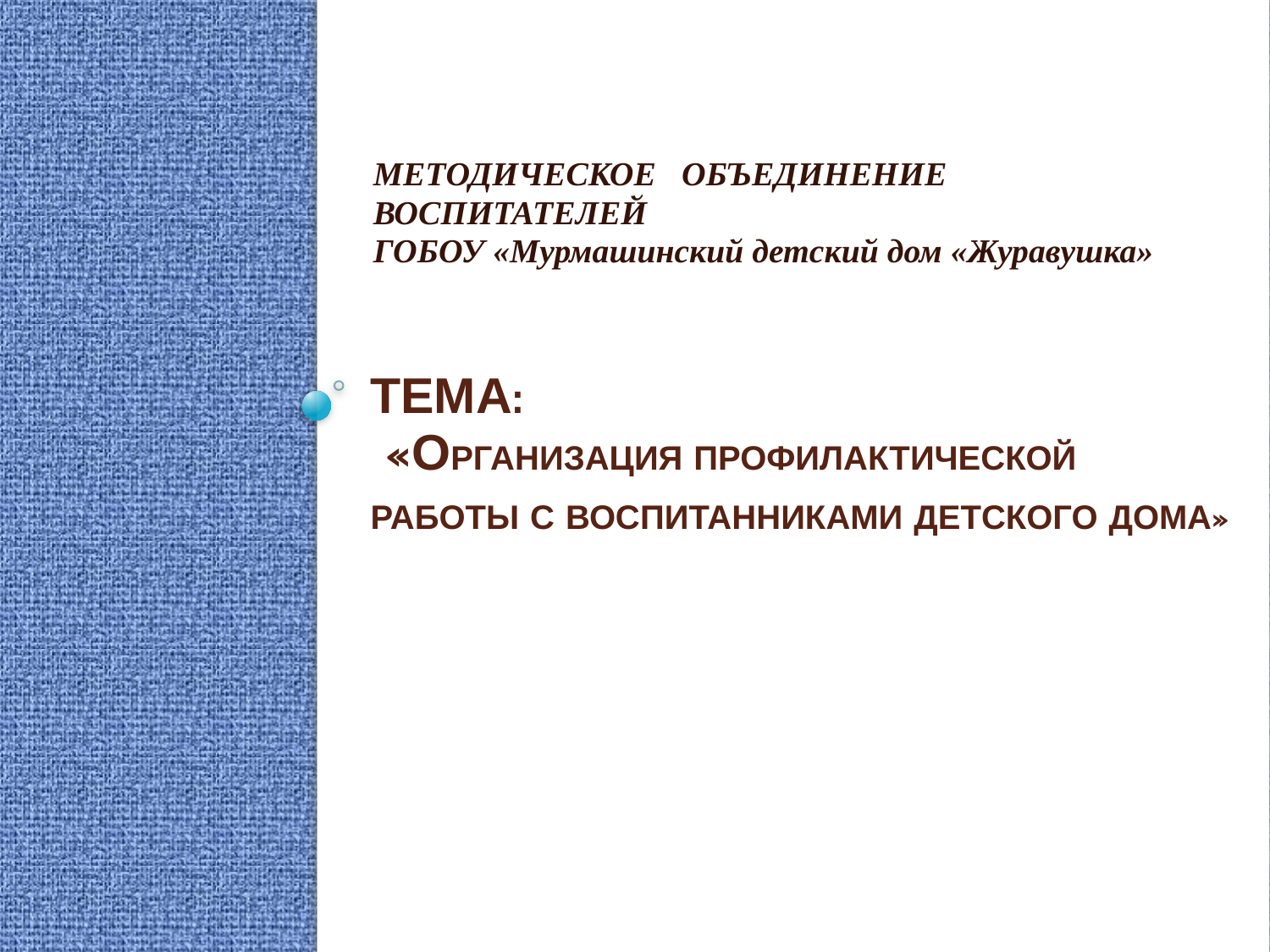

МЕТОДИЧЕСКОЕ   ОБЪЕДИНЕНИЕ  ВОСПИТАТЕЛЕЙ
ГОБОУ «Мурмашинский детский дом «Журавушка»
# Тема: «Организация профилактической работы с воспитанниками детского дома»